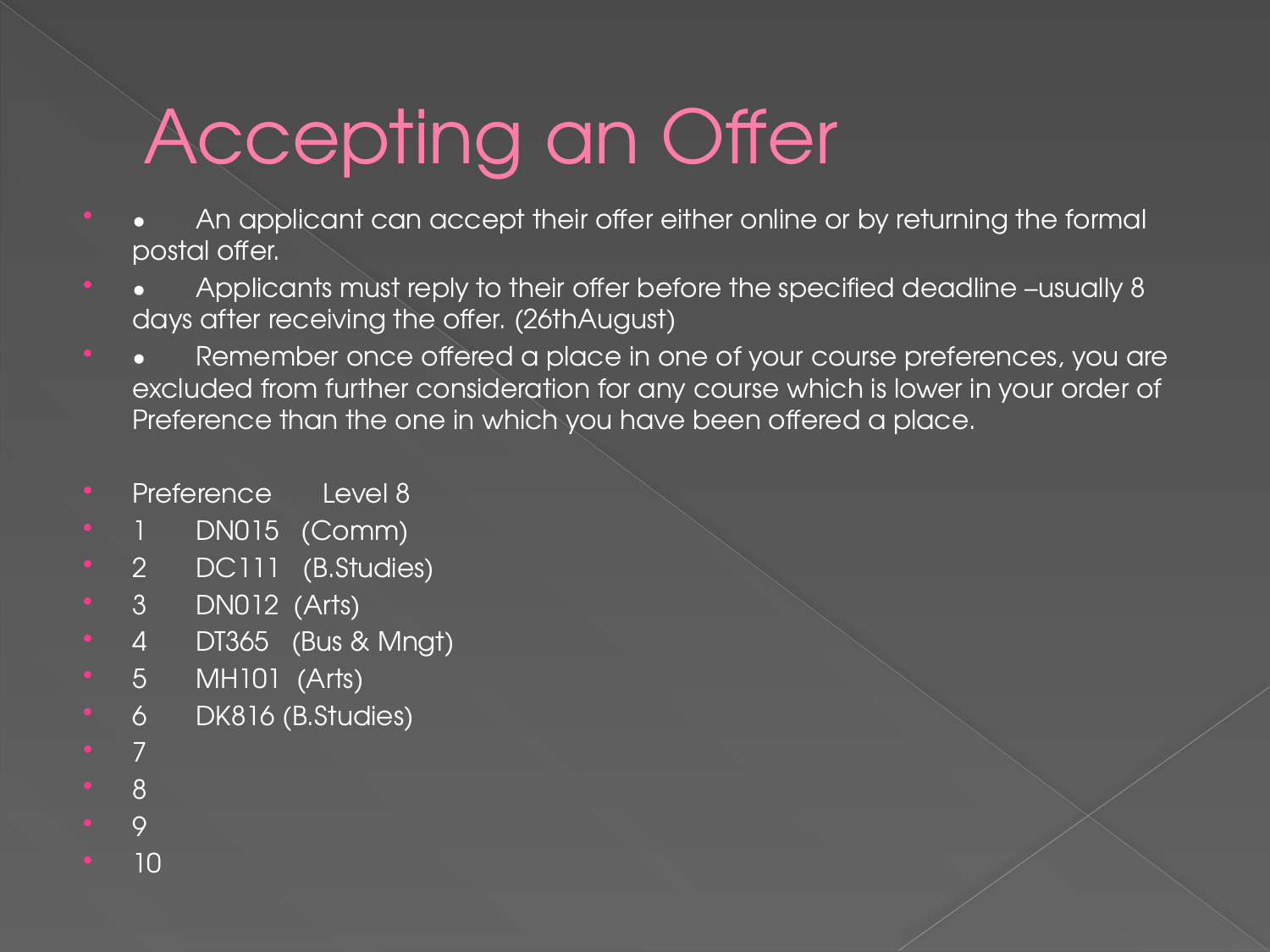

# Accepting an Offer
•	An applicant can accept their offer either online or by returning the formal postal offer.
•	Applicants must reply to their offer before the specified deadline –usually 8 days after receiving the offer. (26thAugust)
•	Remember once offered a place in one of your course preferences, you are excluded from further consideration for any course which is lower in your order of Preference than the one in which you have been offered a place.

Preference	Level 8
1	DN015   (Comm)
2	DC111   (B.Studies)
3	DN012  (Arts)
4	DT365   (Bus & Mngt)
5	MH101  (Arts)
6	DK816 (B.Studies)
7
8
9
10